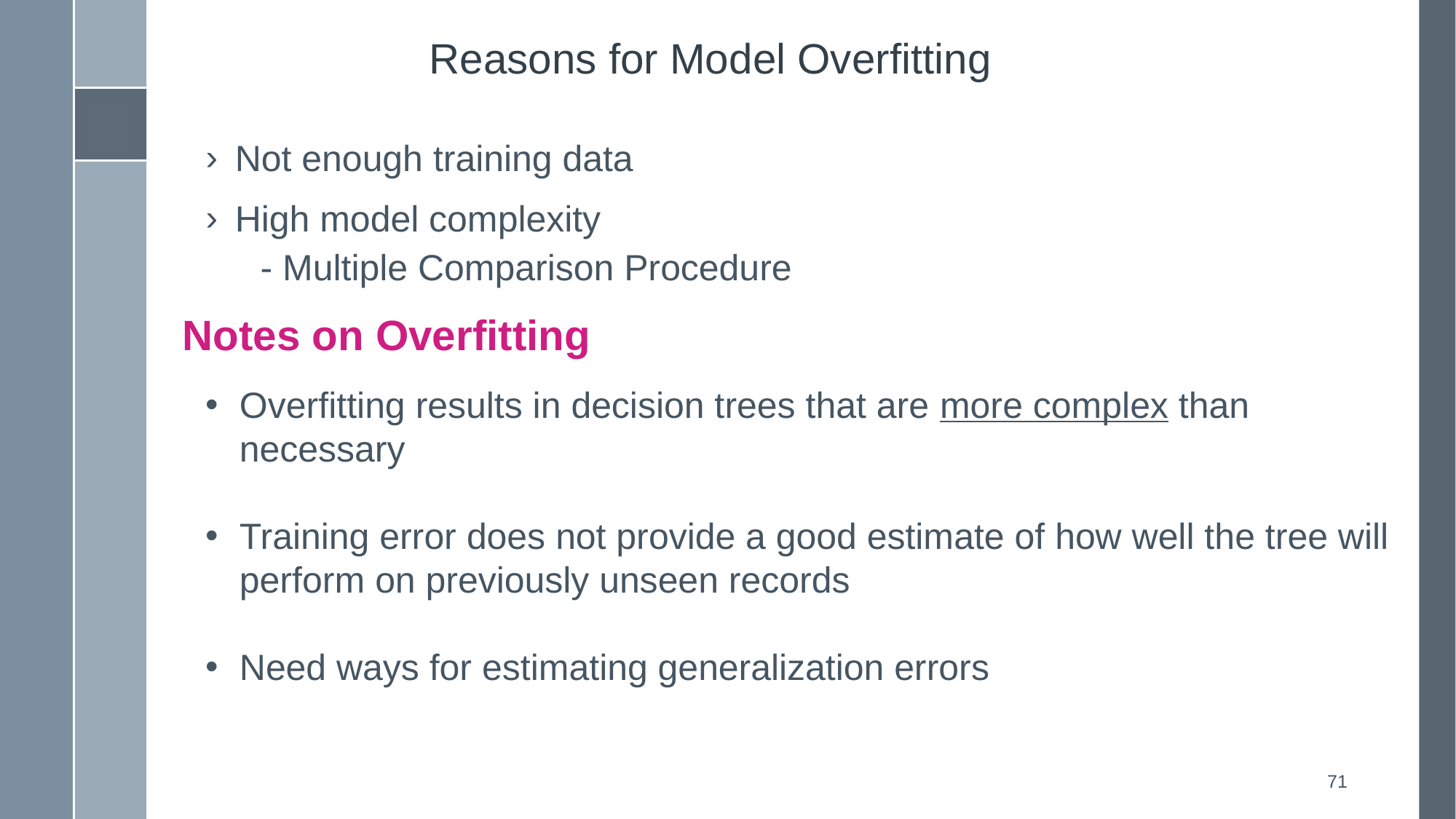

# Reasons for Model Overfitting

Not enough training data
High model complexity
- Multiple Comparison Procedure

Notes on Overfitting
Overfitting results in decision trees that are more complex than necessary

Training error does not provide a good estimate of how well the tree will perform on previously unseen records

Need ways for estimating generalization errors
71